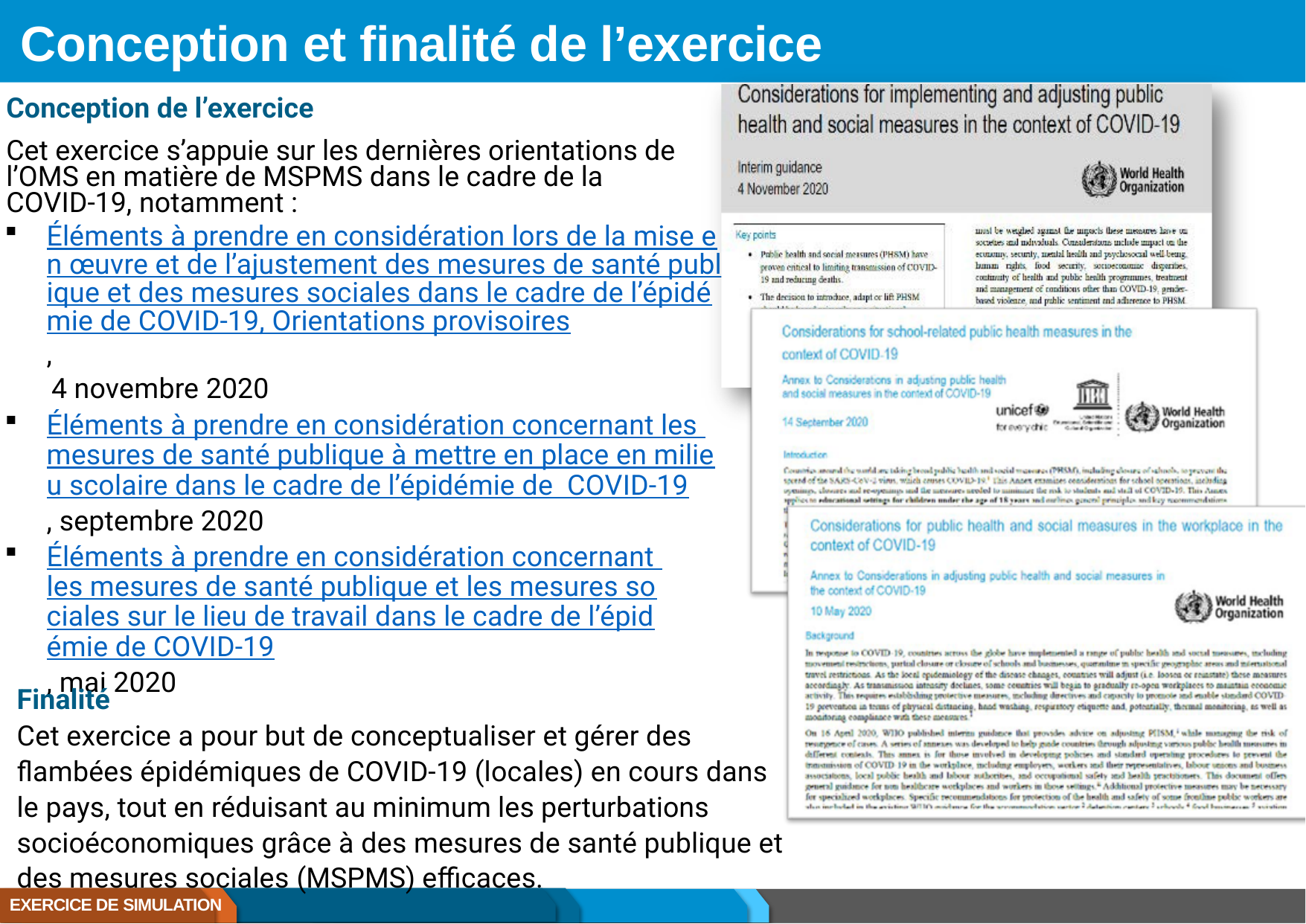

# Conception et finalité de l’exercice

Conception de l’exercice
Cet exercice s’appuie sur les dernières orientations de l’OMS en matière de MSPMS dans le cadre de la COVID-19, notamment :
Éléments à prendre en considération lors de la mise en œuvre et de l’ajustement des mesures de santé publique et des mesures sociales dans le cadre de l’épidémie de COVID-19, Orientations provisoires,
	4 novembre 2020
Éléments à prendre en considération concernant les mesures de santé publique à mettre en place en milieu scolaire dans le cadre de l’épidémie de  COVID-19, septembre 2020
Éléments à prendre en considération concernant les mesures de santé publique et les mesures sociales sur le lieu de travail dans le cadre de l’épidémie de COVID-19, mai 2020

Finalité
Cet exercice a pour but de conceptualiser et gérer des flambées épidémiques de COVID-19 (locales) en cours dans le pays, tout en réduisant au minimum les perturbations socioéconomiques grâce à des mesures de santé publique et des mesures sociales (MSPMS) efficaces.
EXERCICE DE SIMULATION